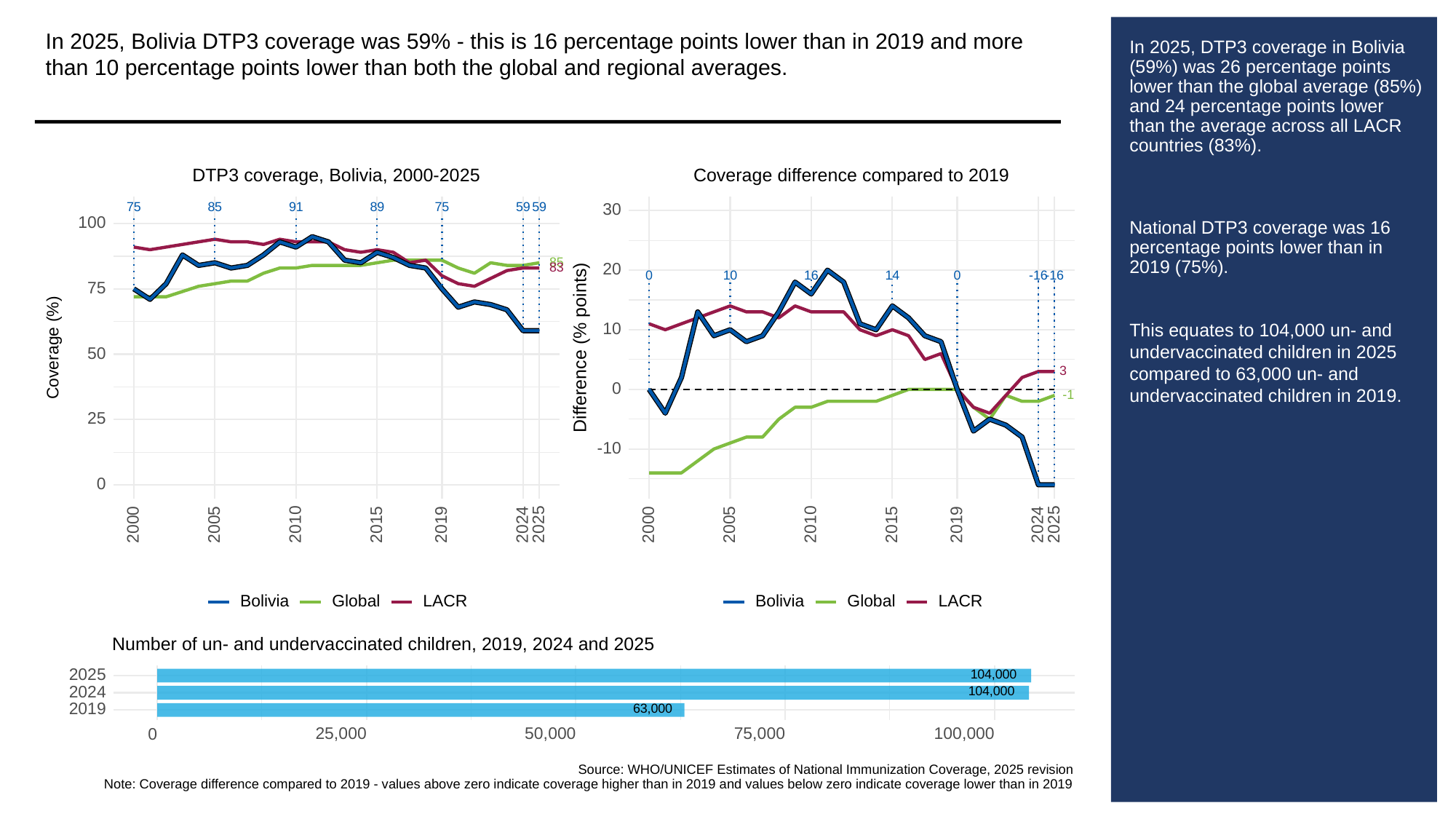

In 2025, Bolivia DTP3 coverage was 59% - this is 16 percentage points lower than in 2019 and more than 10 percentage points lower than both the global and regional averages.
# In 2025, DTP3 coverage in Bolivia (59%) was 26 percentage points lower than the global average (85%) and 24 percentage points lower than the average across all LACR countries (83%).

National DTP3 coverage was 16 percentage points lower than in 2019 (75%).

This equates to 104,000 un- and undervaccinated children in 2025 compared to 63,000 un- and undervaccinated children in 2019.

Coverage difference compared to 2019
DTP3 coverage, Bolivia, 2000-2025

85
91
89
59
59
75
75
30

100

85

83
20

0
10
16
0
-16
-16
14

75

10

Difference (% points)
Coverage (%)
50

3
0

-1
25

-10

0

2000
2005
2010
2015
2019
2024
2025
2000
2005
2010
2015
2019
2024
2025
Global
LACR
Global
LACR
Bolivia
Bolivia

Number of un- and undervaccinated children, 2019, 2024 and 2025

104,000
2025

104,000
2024

63,000
2019

25,000
50,000
75,000
100,000
0
Source: WHO/UNICEF Estimates of National Immunization Coverage, 2025 revision
Note: Coverage difference compared to 2019 - values above zero indicate coverage higher than in 2019 and values below zero indicate coverage lower than in 2019